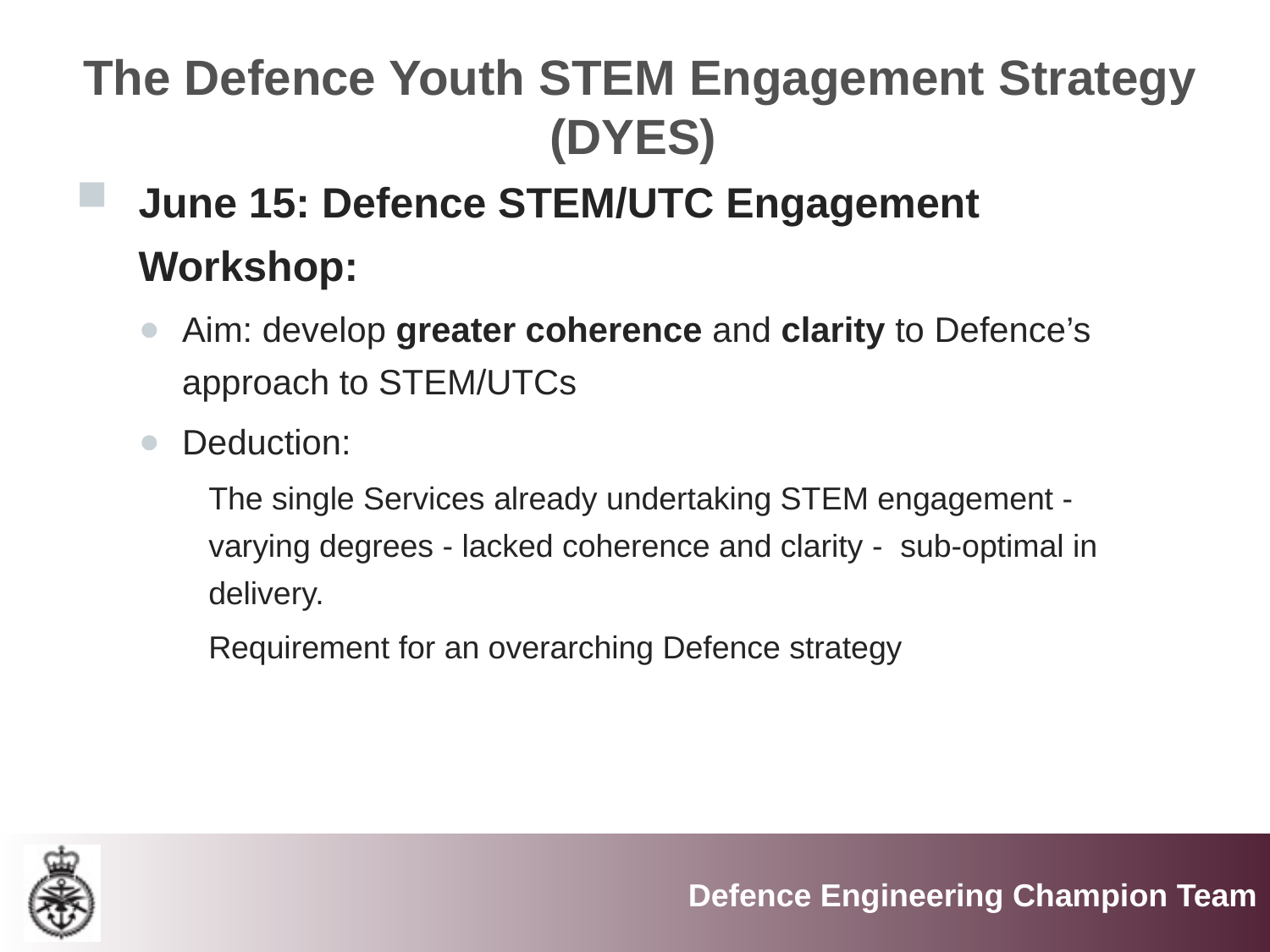

# The Defence Youth STEM Engagement Strategy (DYES)
June 15: Defence STEM/UTC Engagement Workshop:
Aim: develop greater coherence and clarity to Defence’s approach to STEM/UTCs
Deduction:
The single Services already undertaking STEM engagement -  varying degrees - lacked coherence and clarity -  sub-optimal in delivery.
Requirement for an overarching Defence strategy